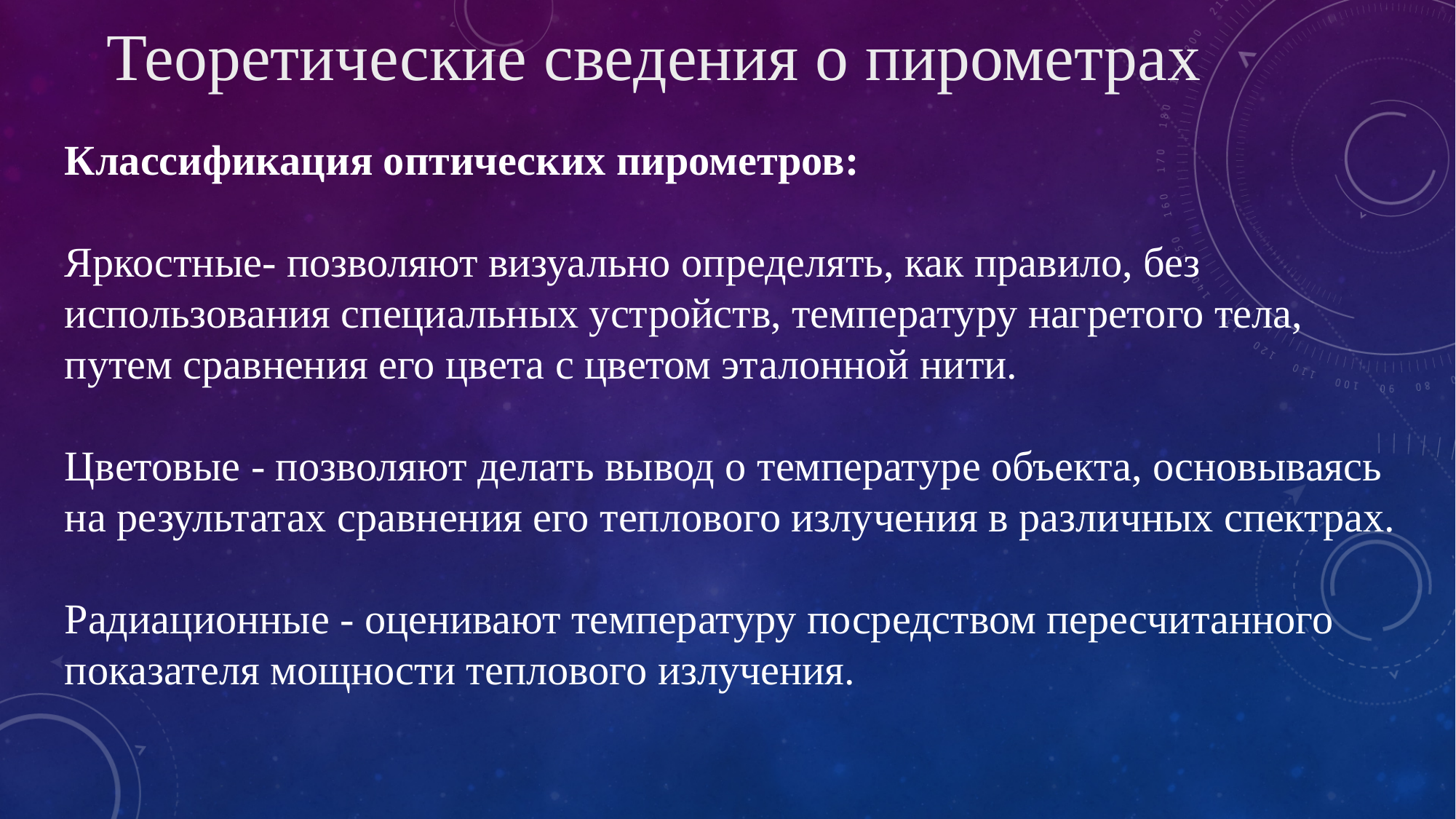

Теоретические сведения о пирометрах
Классификация оптических пирометров:

Яркостные- позволяют визуально определять, как правило, без использования специальных устройств, температуру нагретого тела, путем сравнения его цвета с цветом эталонной нити.

Цветовые - позволяют делать вывод о температуре объекта, основываясь на результатах сравнения его теплового излучения в различных спектрах.

Радиационные - оценивают температуру посредством пересчитанного показателя мощности теплового излучения.